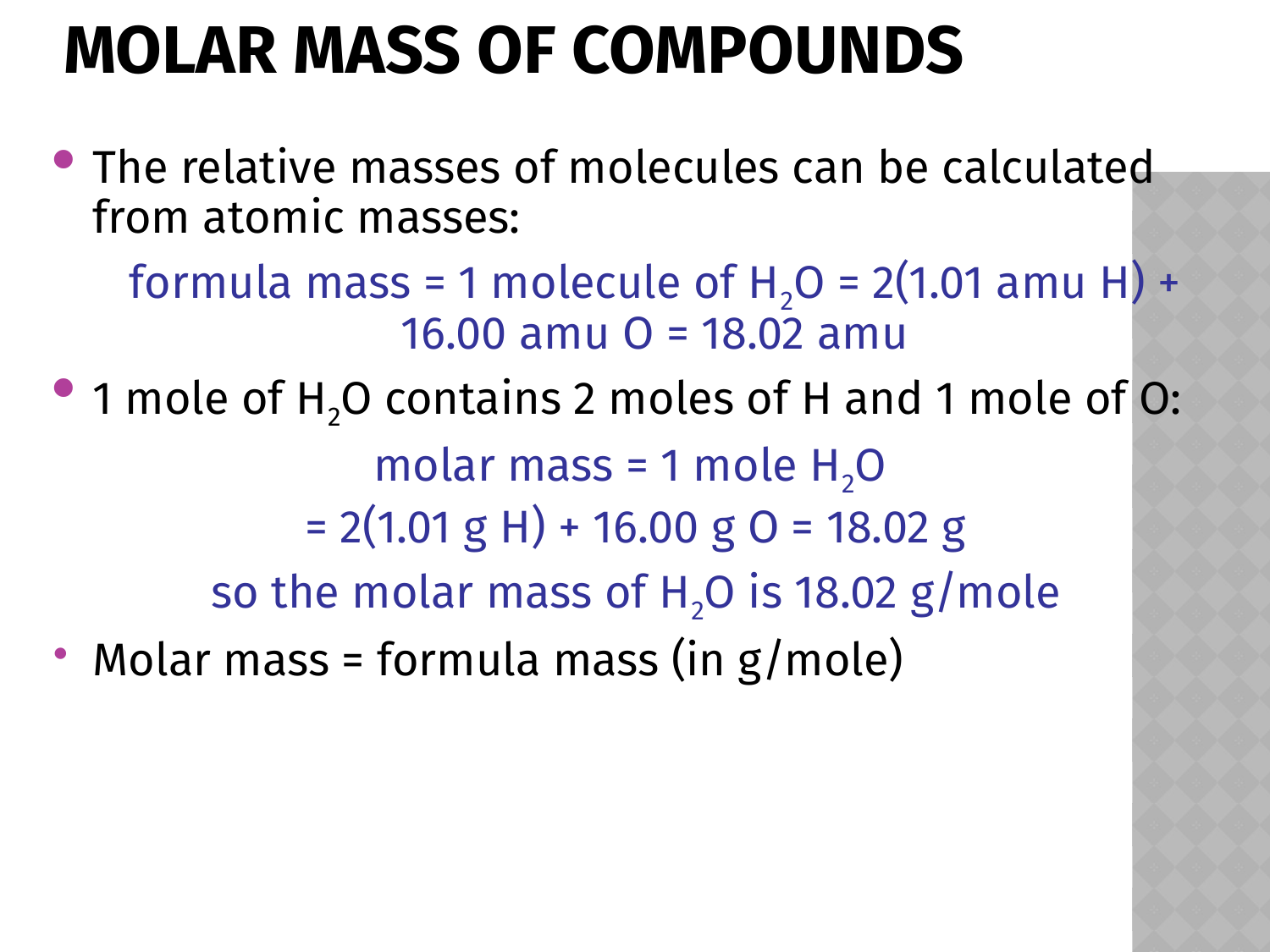

# Molar Mass of Compounds
The relative masses of molecules can be calculated from atomic masses:
	formula mass = 1 molecule of H2O = 2(1.01 amu H) + 16.00 amu O = 18.02 amu
1 mole of H2O contains 2 moles of H and 1 mole of O:
molar mass = 1 mole H2O
= 2(1.01 g H) + 16.00 g O = 18.02 g
so the molar mass of H2O is 18.02 g/mole
Molar mass = formula mass (in g/mole)